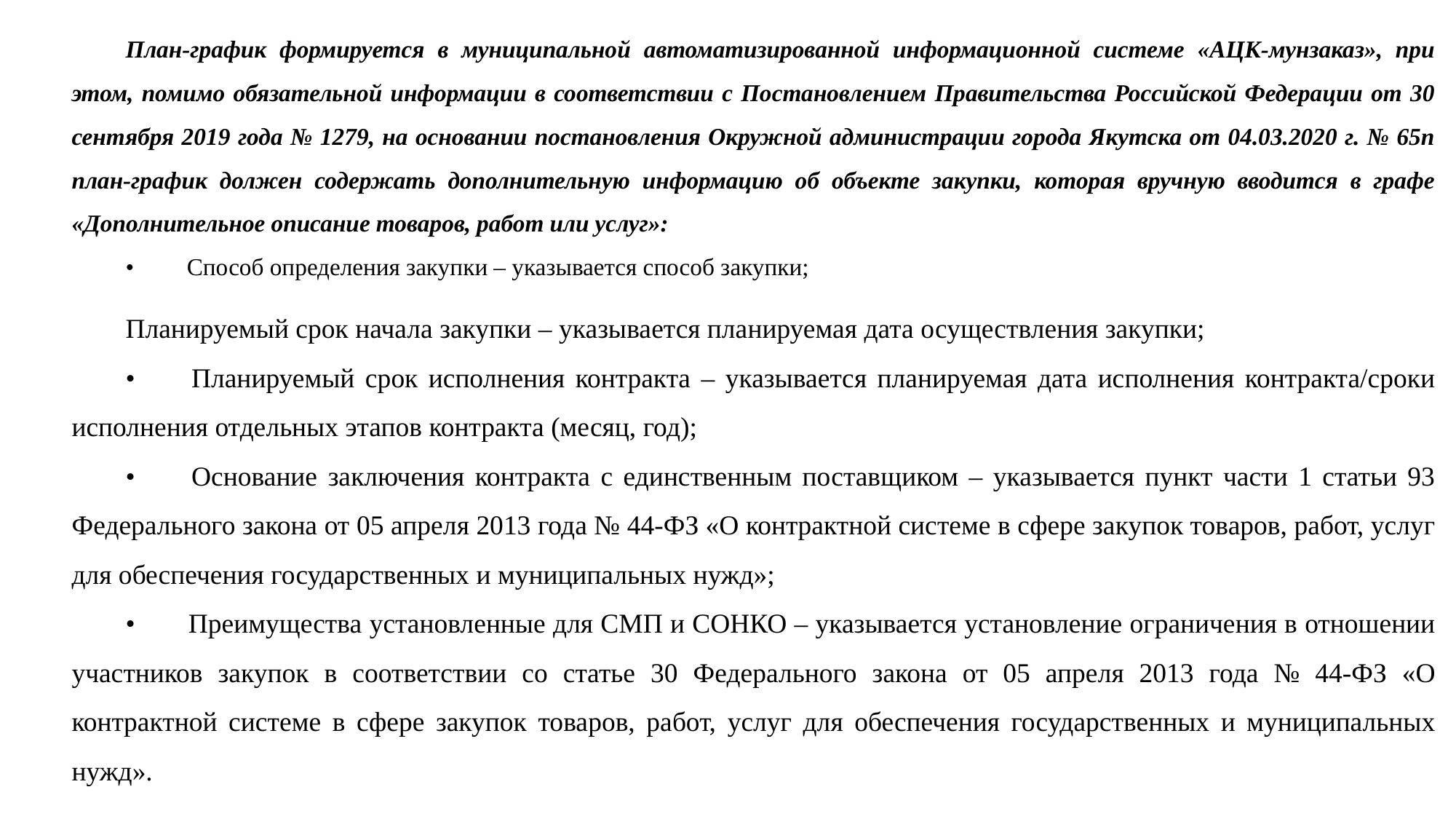

План-график формируется в муниципальной автоматизированной информационной системе «АЦК-мунзаказ», при этом, помимо обязательной информации в соответствии с Постановлением Правительства Российской Федерации от 30 сентября 2019 года № 1279, на основании постановления Окружной администрации города Якутска от 04.03.2020 г. № 65п план-график должен содержать дополнительную информацию об объекте закупки, которая вручную вводится в графе «Дополнительное описание товаров, работ или услуг»:
•	 Способ определения закупки – указывается способ закупки;
Планируемый срок начала закупки – указывается планируемая дата осуществления закупки;
•	 Планируемый срок исполнения контракта – указывается планируемая дата исполнения контракта/сроки исполнения отдельных этапов контракта (месяц, год);
•	 Основание заключения контракта с единственным поставщиком – указывается пункт части 1 статьи 93 Федерального закона от 05 апреля 2013 года № 44-ФЗ «О контрактной системе в сфере закупок товаров, работ, услуг для обеспечения государственных и муниципальных нужд»;
•	 Преимущества установленные для СМП и СОНКО – указывается установление ограничения в отношении участников закупок в соответствии со статье 30 Федерального закона от 05 апреля 2013 года № 44-ФЗ «О контрактной системе в сфере закупок товаров, работ, услуг для обеспечения государственных и муниципальных нужд».